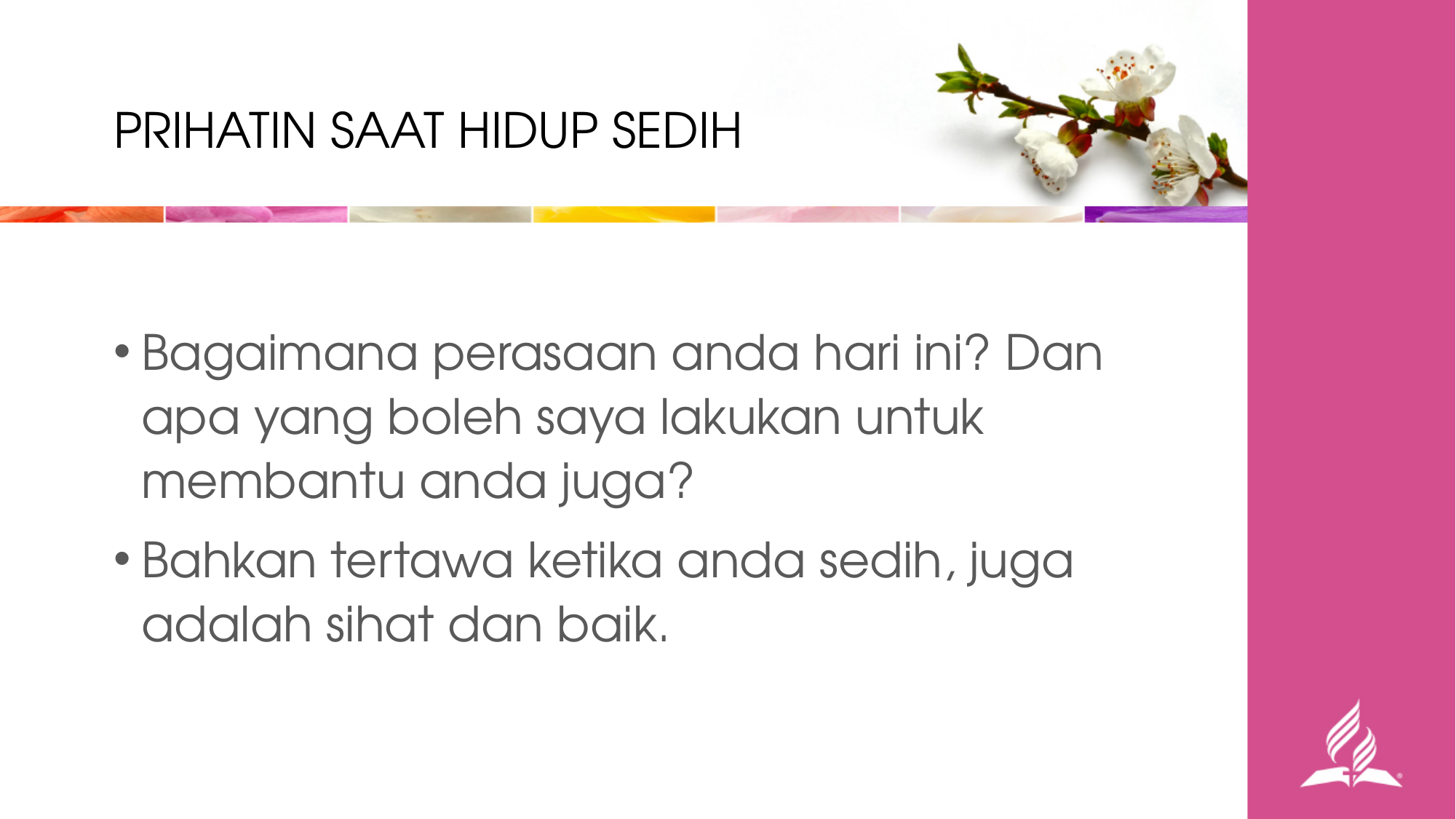

PRIHATIN SAAT HIDUP SEDIH
Bagaimana perasaan anda hari ini? Dan apa yang boleh saya lakukan untuk membantu anda juga?
Bahkan tertawa ketika anda sedih, juga adalah sihat dan baik.